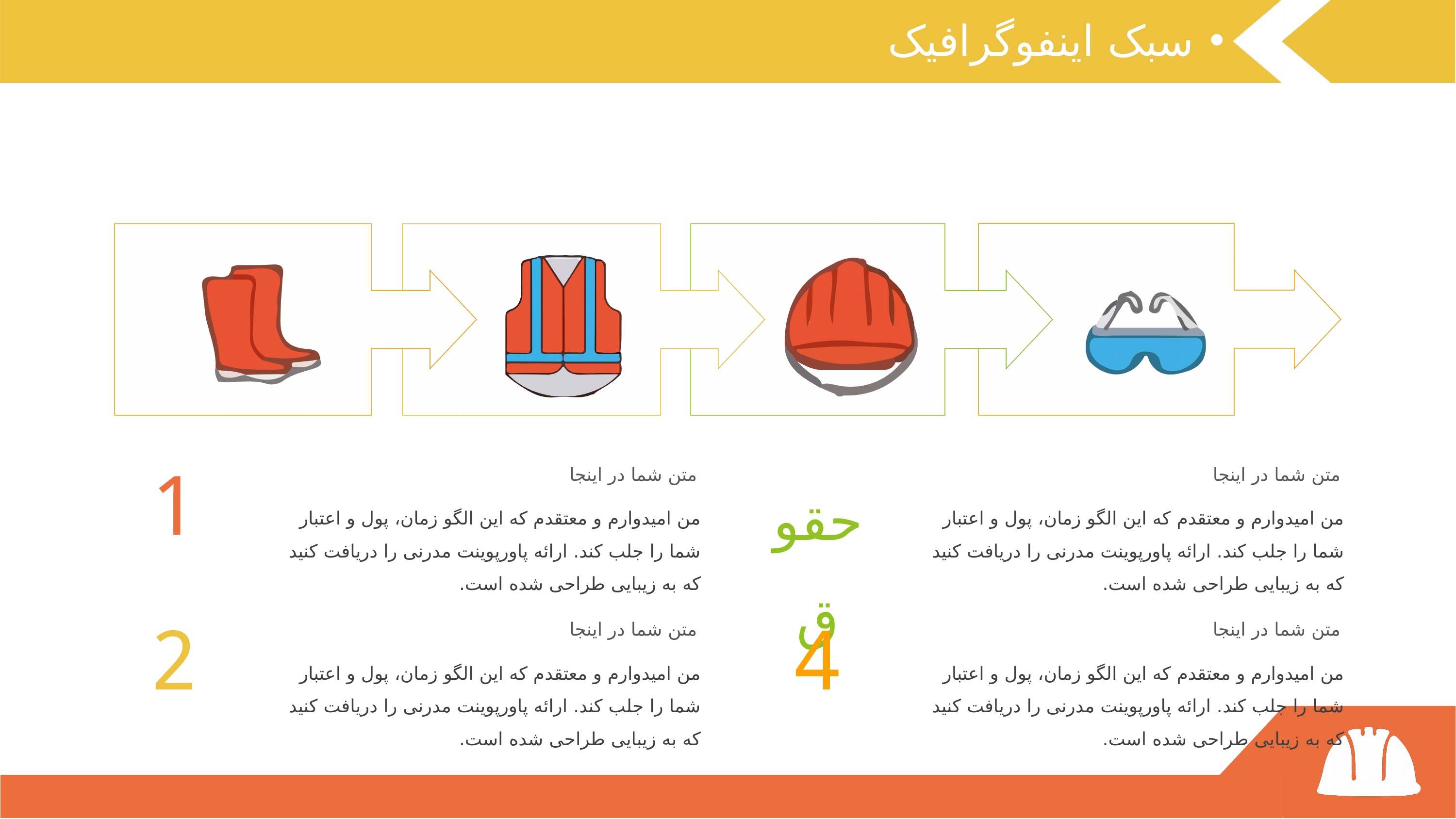

سبک اینفوگرافیک

1
حقوق
متن شما در اینجا
متن شما در اینجا
من امیدوارم و معتقدم که این الگو زمان، پول و اعتبار شما را جلب کند. ارائه پاورپوینت مدرنی را دریافت کنید که به زیبایی طراحی شده است.
من امیدوارم و معتقدم که این الگو زمان، پول و اعتبار شما را جلب کند. ارائه پاورپوینت مدرنی را دریافت کنید که به زیبایی طراحی شده است.
2
4
متن شما در اینجا
متن شما در اینجا
من امیدوارم و معتقدم که این الگو زمان، پول و اعتبار شما را جلب کند. ارائه پاورپوینت مدرنی را دریافت کنید که به زیبایی طراحی شده است.
من امیدوارم و معتقدم که این الگو زمان، پول و اعتبار شما را جلب کند. ارائه پاورپوینت مدرنی را دریافت کنید که به زیبایی طراحی شده است.